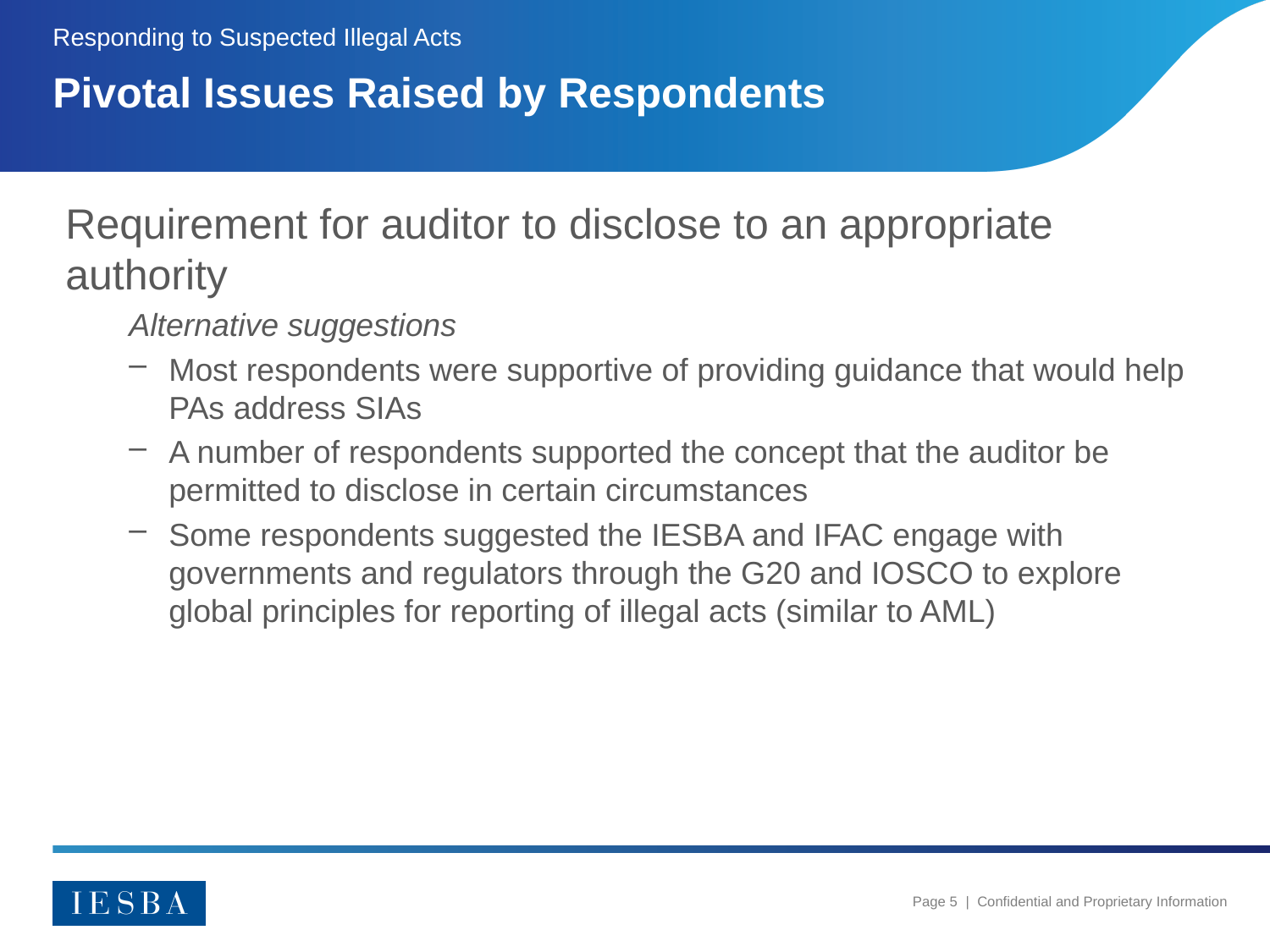

Responding to Suspected Illegal Acts

# Pivotal Issues Raised by Respondents
Requirement for auditor to disclose to an appropriate authority
Alternative suggestions
Most respondents were supportive of providing guidance that would help PAs address SIAs
A number of respondents supported the concept that the auditor be permitted to disclose in certain circumstances
Some respondents suggested the IESBA and IFAC engage with governments and regulators through the G20 and IOSCO to explore global principles for reporting of illegal acts (similar to AML)